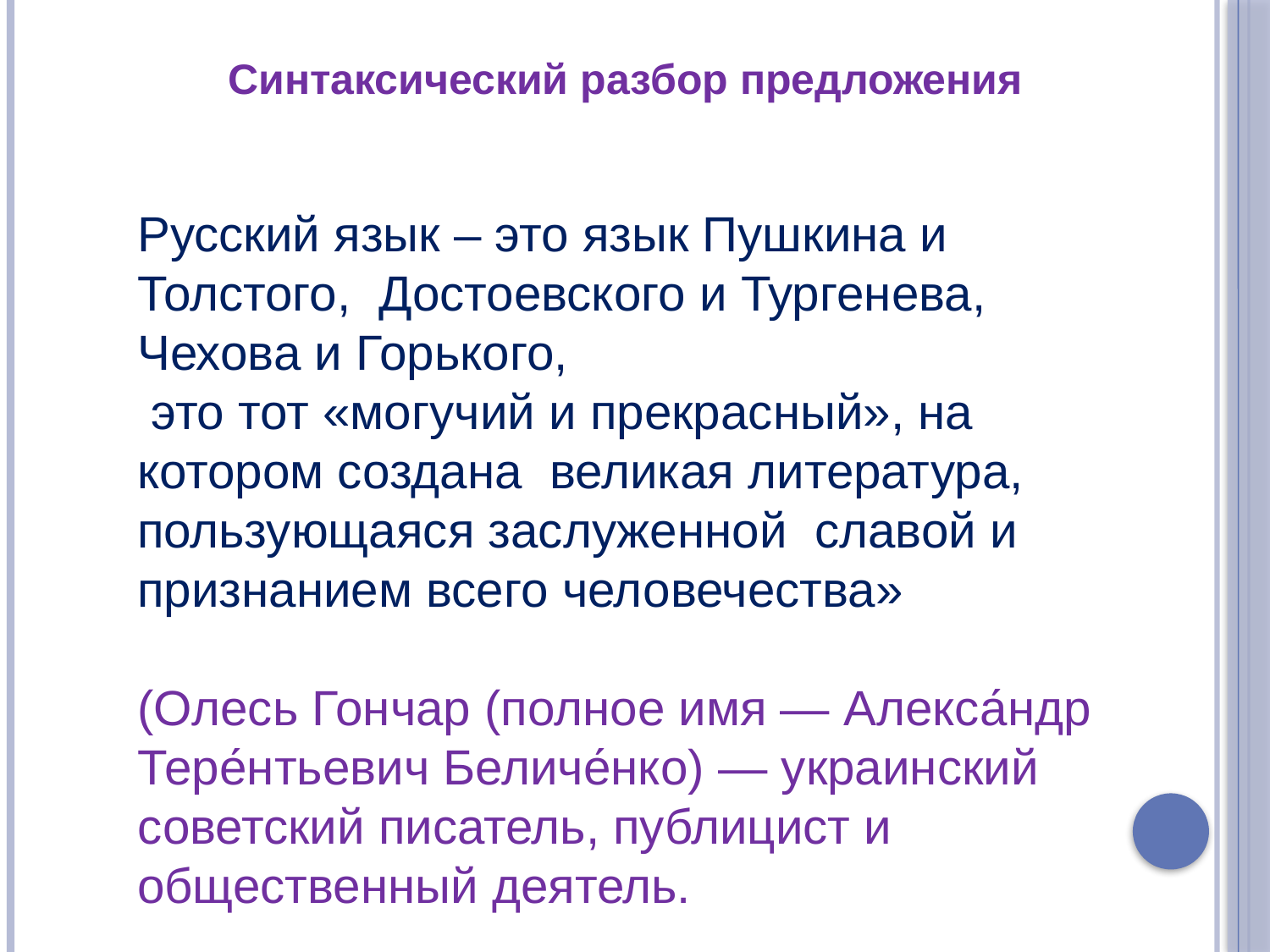

Синтаксический разбор предложения
Русский язык – это язык Пушкина и Толстого,  Достоевского и Тургенева, Чехова и Горького,
 это тот «могучий и прекрасный», на котором создана  великая литература, пользующаяся заслуженной  славой и признанием всего человечества»

(Олесь Гончар (полное имя — Алекса́ндр Тере́нтьевич Беличе́нко) — украинский советский писатель, публицист и общественный деятель.